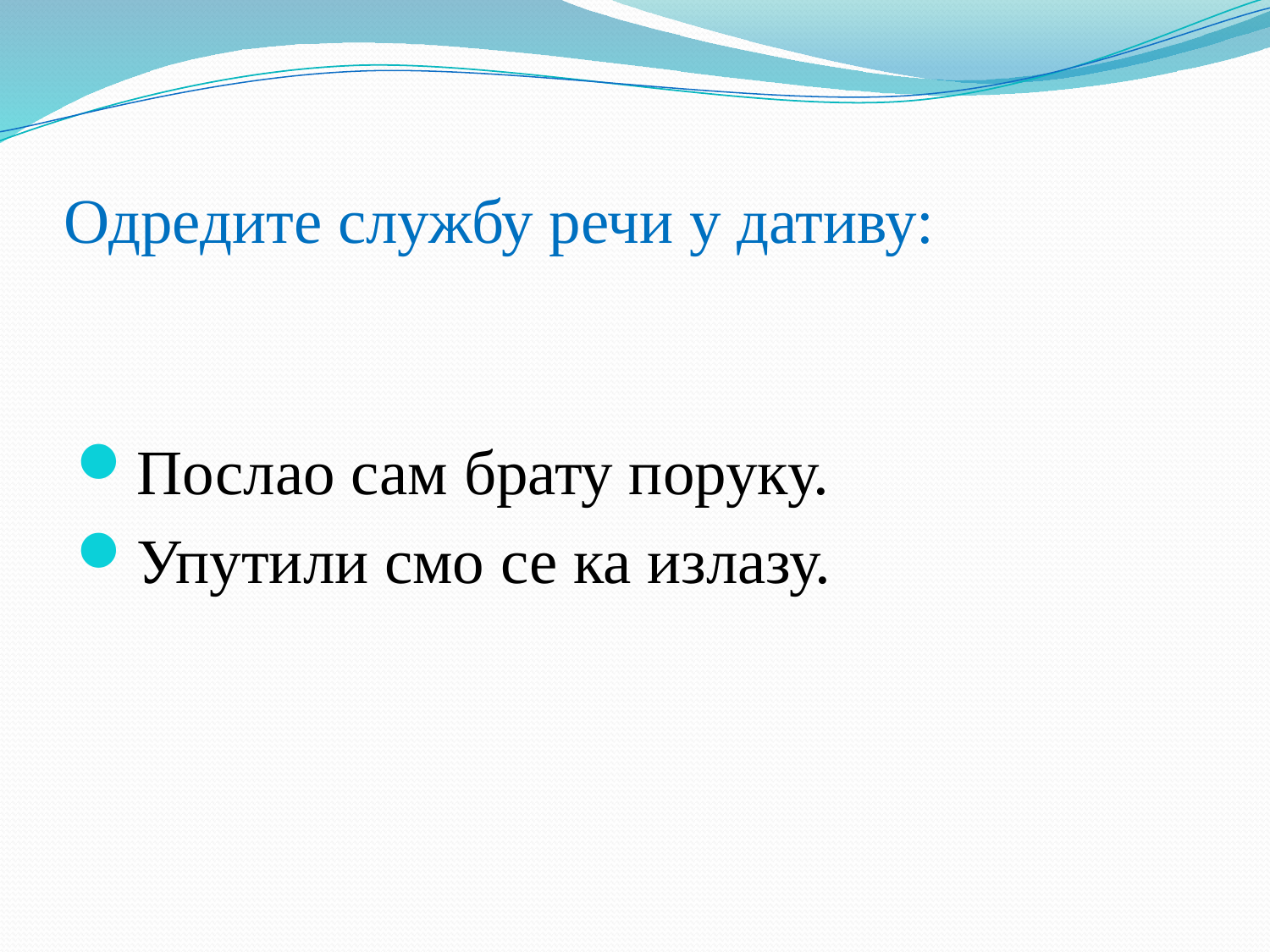

# Одредите службу речи у дативу:

Послао сам брату поруку.
Упутили смо се ка излазу.